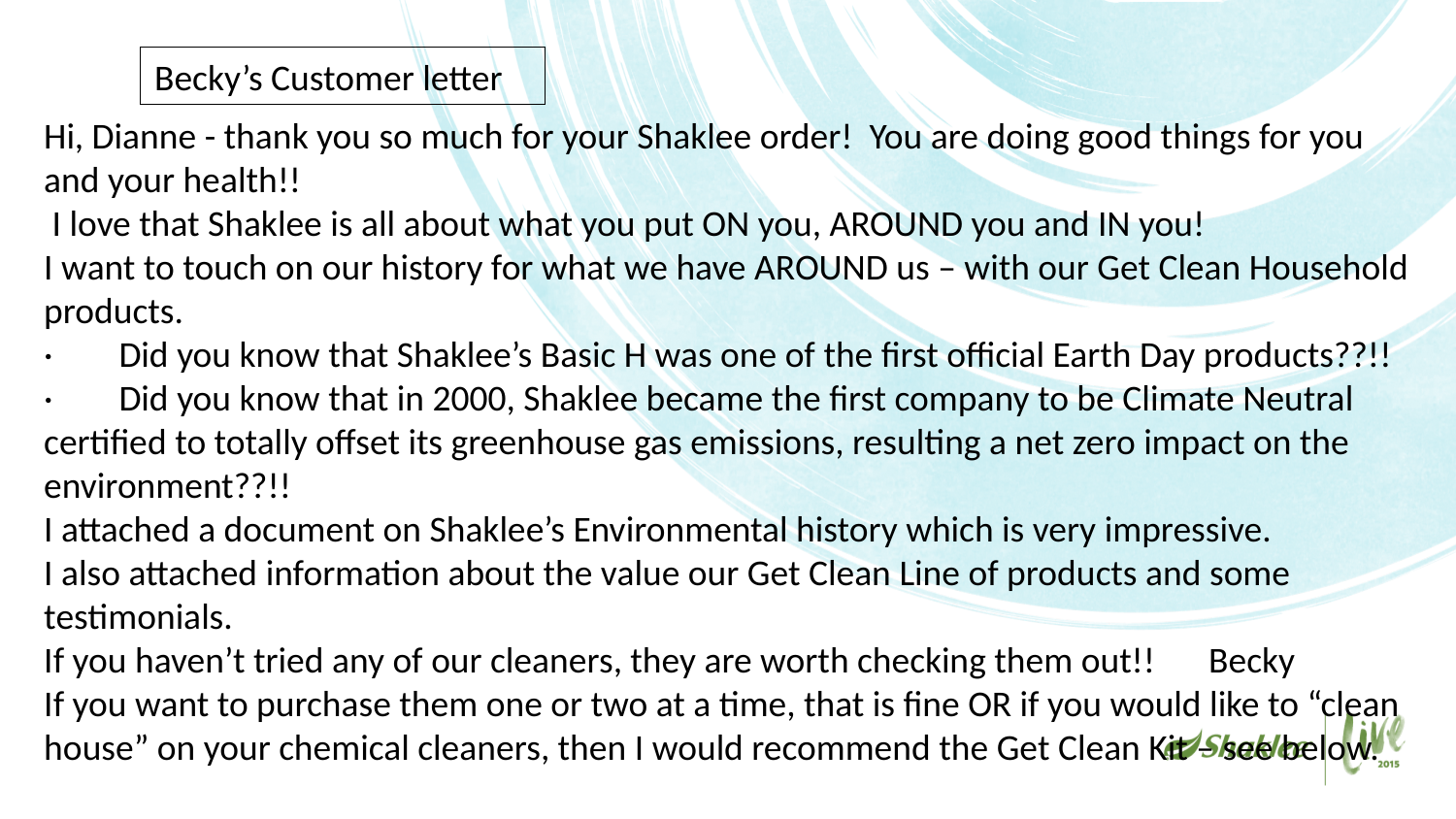

Becky’s Customer letter
Hi, Dianne - thank you so much for your Shaklee order!  You are doing good things for you and your health!!
 I love that Shaklee is all about what you put ON you, AROUND you and IN you!
I want to touch on our history for what we have AROUND us – with our Get Clean Household products.
·        Did you know that Shaklee’s Basic H was one of the first official Earth Day products??!!
·        Did you know that in 2000, Shaklee became the first company to be Climate Neutral certified to totally offset its greenhouse gas emissions, resulting a net zero impact on the environment??!!
I attached a document on Shaklee’s Environmental history which is very impressive.
I also attached information about the value our Get Clean Line of products and some testimonials.
If you haven’t tried any of our cleaners, they are worth checking them out!!	Becky
If you want to purchase them one or two at a time, that is fine OR if you would like to “clean house” on your chemical cleaners, then I would recommend the Get Clean Kit – see below.